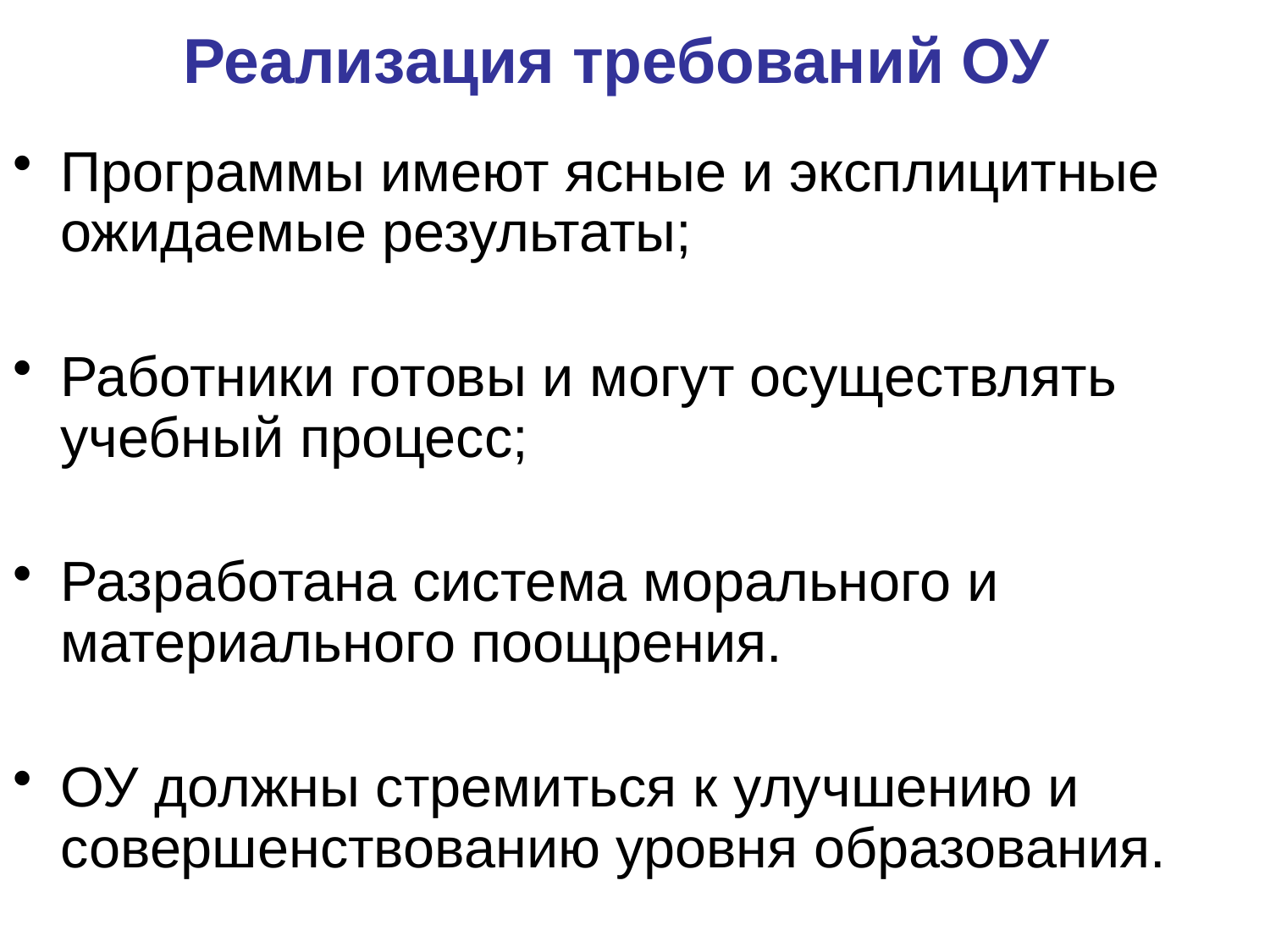

# Реализация требований ОУ
Программы имеют ясные и эксплицитные ожидаемые результаты;

Работники готовы и могут осуществлять учебный процесс;

Разработана система морального и материального поощрения.

ОУ должны стремиться к улучшению и совершенствованию уровня образования.